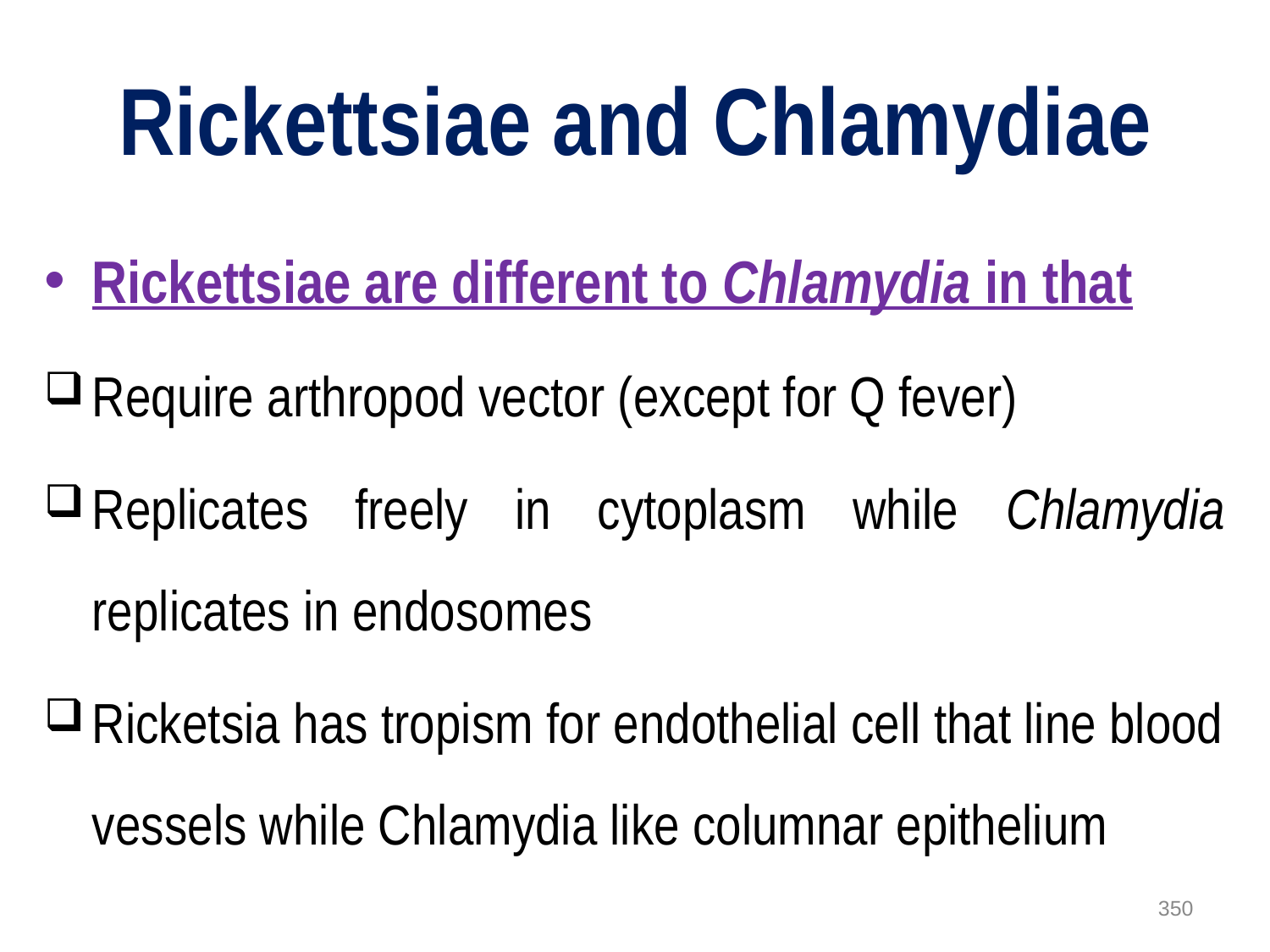

# Rickettsiae and Chlamydiae
Rickettsiae are different to Chlamydia in that
Require arthropod vector (except for Q fever)
Replicates freely in cytoplasm while Chlamydia replicates in endosomes
Ricketsia has tropism for endothelial cell that line blood vessels while Chlamydia like columnar epithelium

350